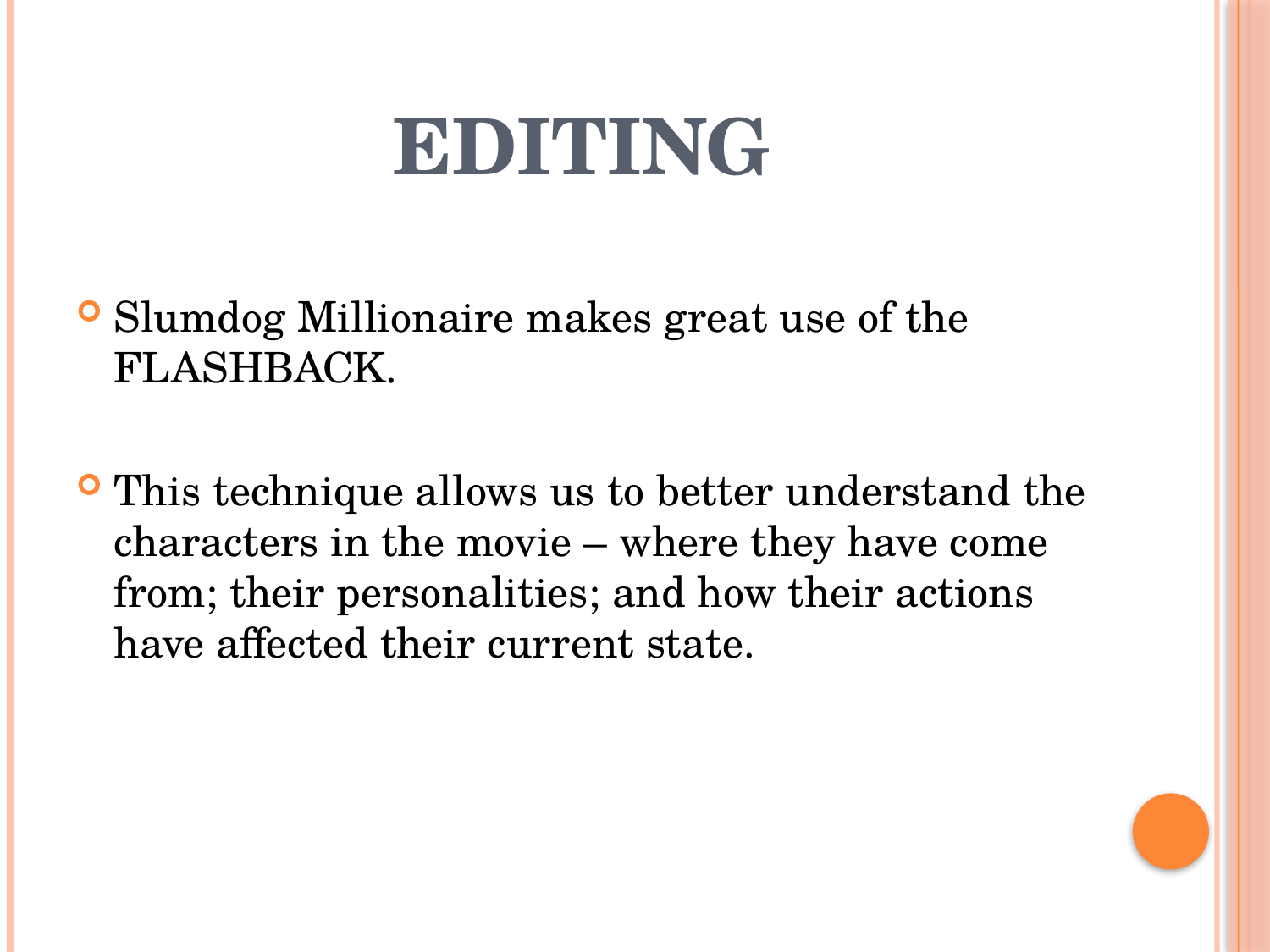

# Editing

Slumdog Millionaire makes great use of the FLASHBACK.

This technique allows us to better understand the characters in the movie – where they have come from; their personalities; and how their actions have affected their current state.